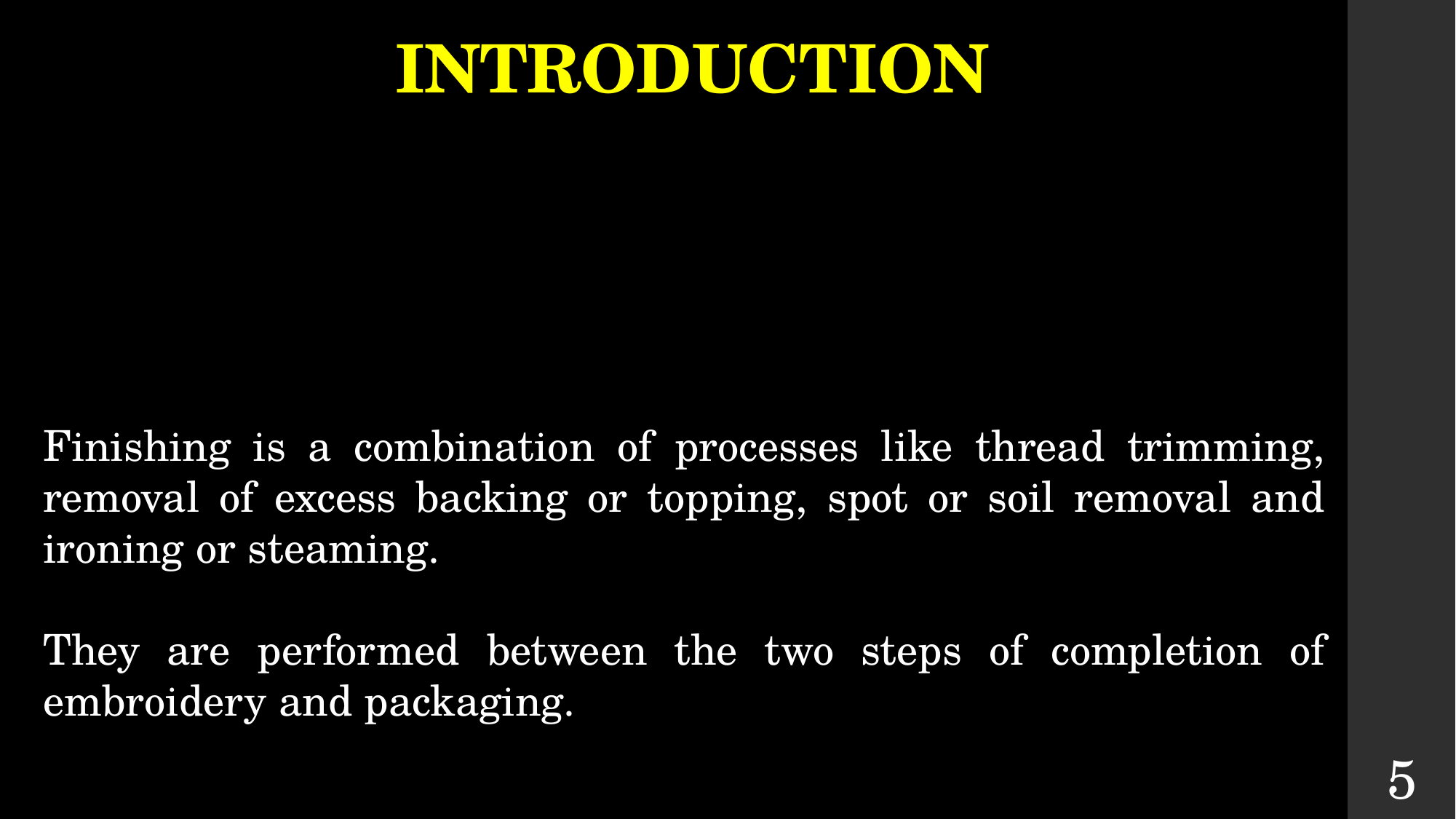

INTRODUCTION
Finishing is a combination of processes like thread trimming, removal of excess backing or topping, spot or soil removal and ironing or steaming.

They are performed between the two steps of completion of embroidery and packaging.
5